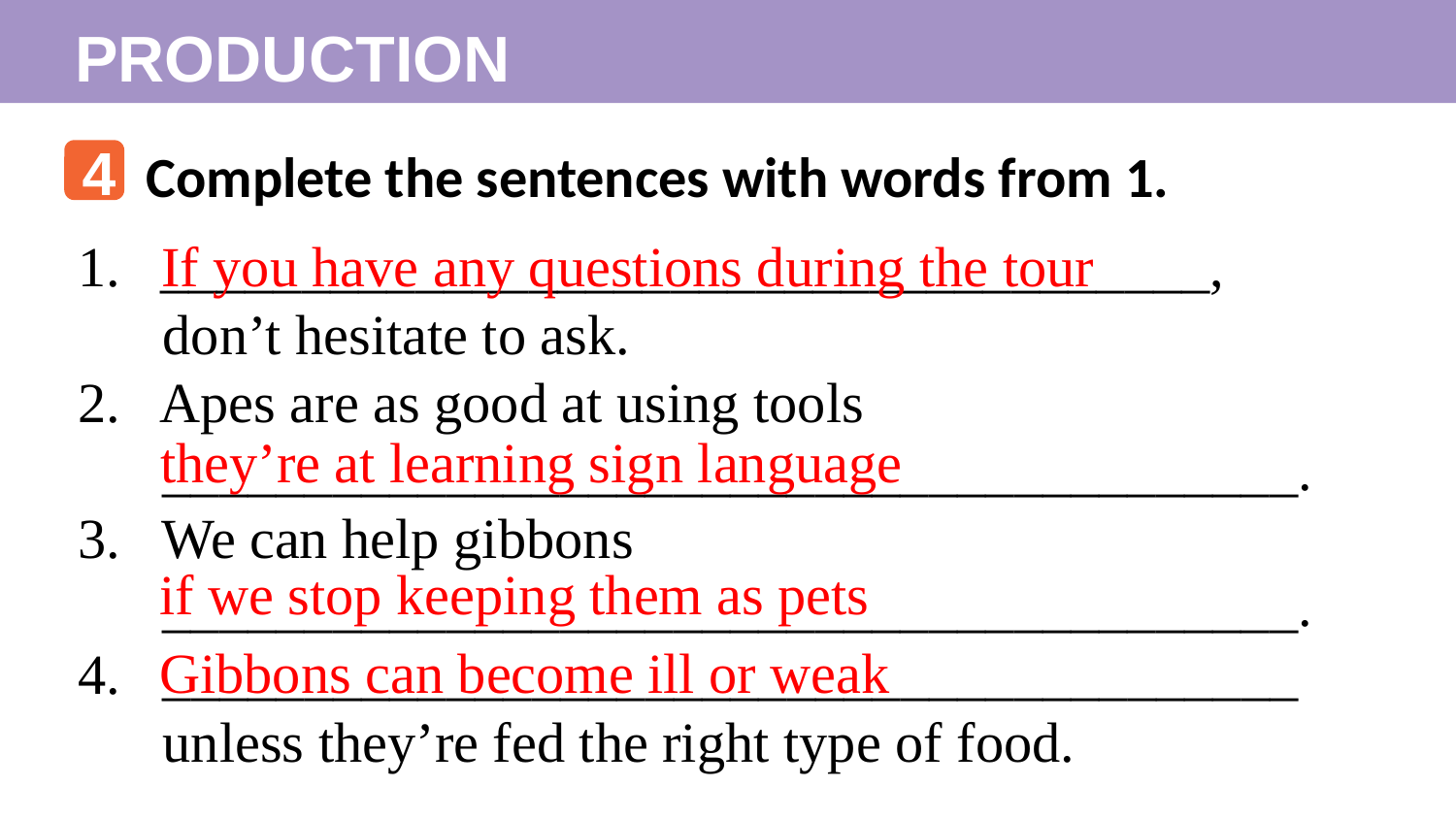

PRODUCTION
4
Complete the sentences with words from 1.

_____________________________________,
      don’t hesitate to ask.
2.   Apes are as good at using tools
      ________________________________________.
3.   We can help gibbons
      ________________________________________.
4.   ________________________________________
      unless they’re fed the right type of food.
If you have any questions during the tour
 they’re at learning sign language
if we stop keeping them as pets
Gibbons can become ill or weak